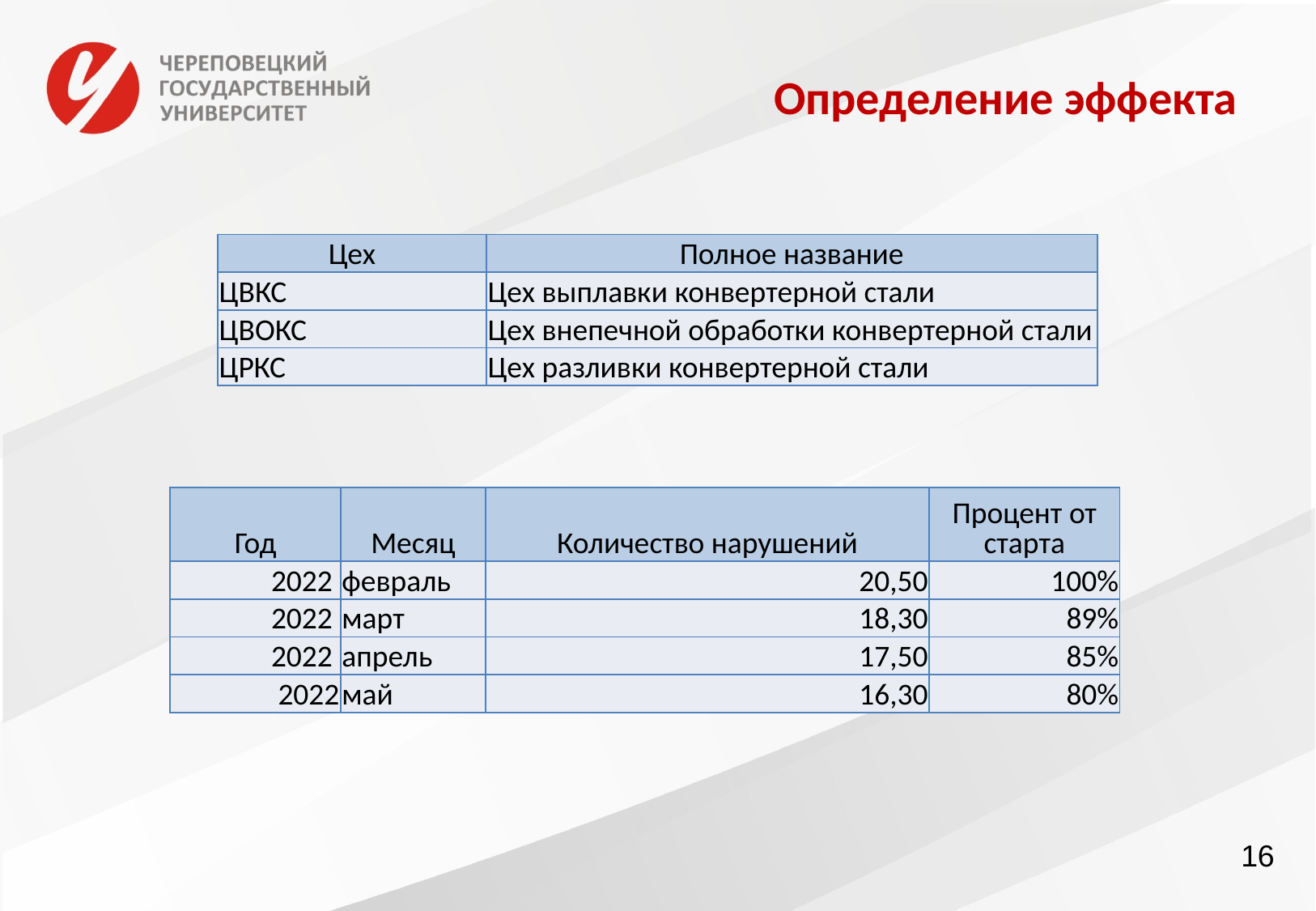

# Определение эффекта
| Цех | Полное название |
| --- | --- |
| ЦВКС | Цех выплавки конвертерной стали |
| ЦВОКС | Цех внепечной обработки конвертерной стали |
| ЦРКС | Цех разливки конвертерной стали |
| Год | Месяц | Количество нарушений | Процент от старта |
| --- | --- | --- | --- |
| 2022 | февраль | 20,50 | 100% |
| 2022 | март | 18,30 | 89% |
| 2022 | апрель | 17,50 | 85% |
| 2022 | май | 16,30 | 80% |
16